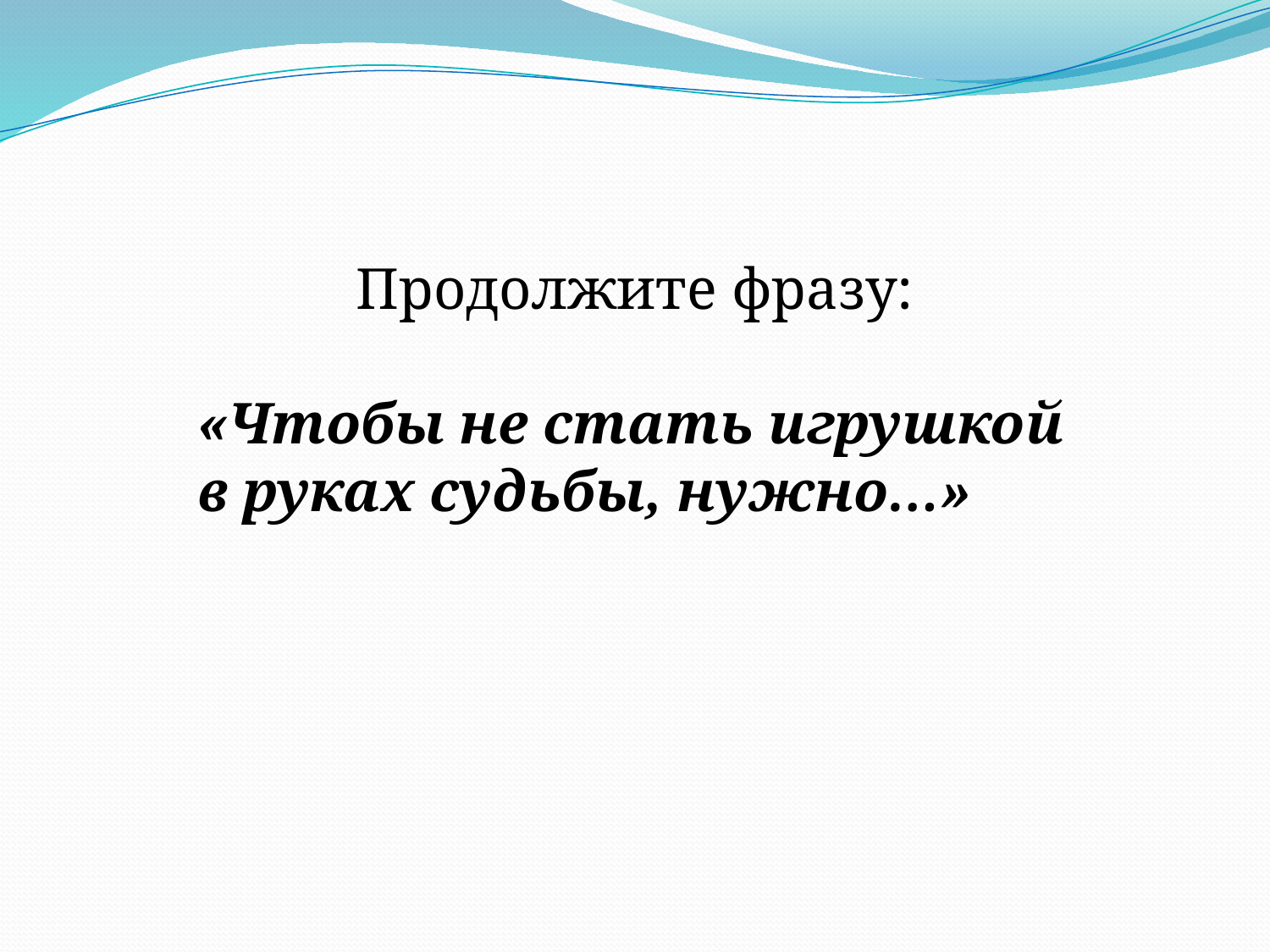

Продолжите фразу:

«Чтобы не стать игрушкой в руках судьбы, нужно…»